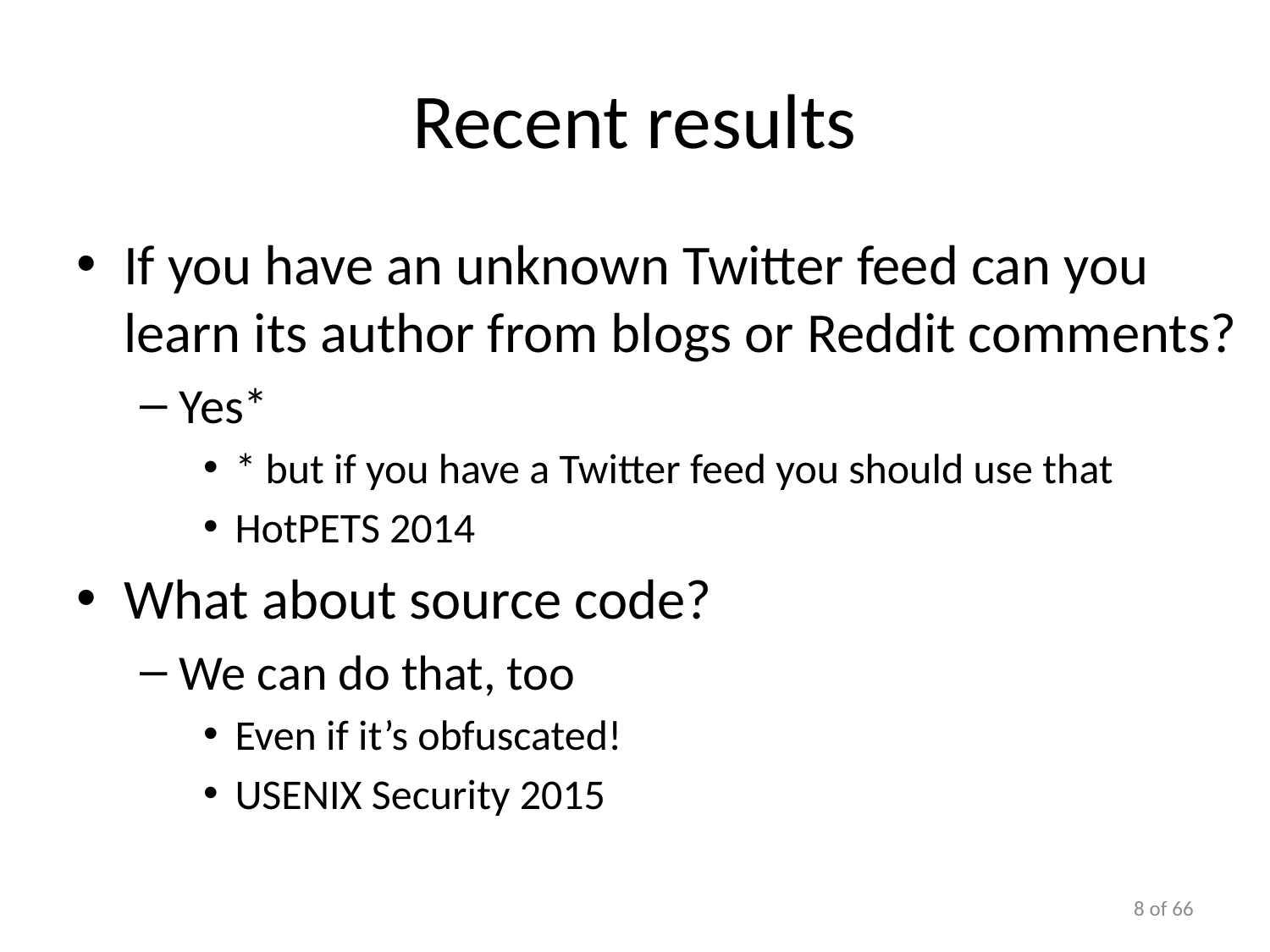

# Recent results
If you have an unknown Twitter feed can you learn its author from blogs or Reddit comments?
Yes*
* but if you have a Twitter feed you should use that
HotPETS 2014
What about source code?
We can do that, too
Even if it’s obfuscated!
USENIX Security 2015
8 of 66